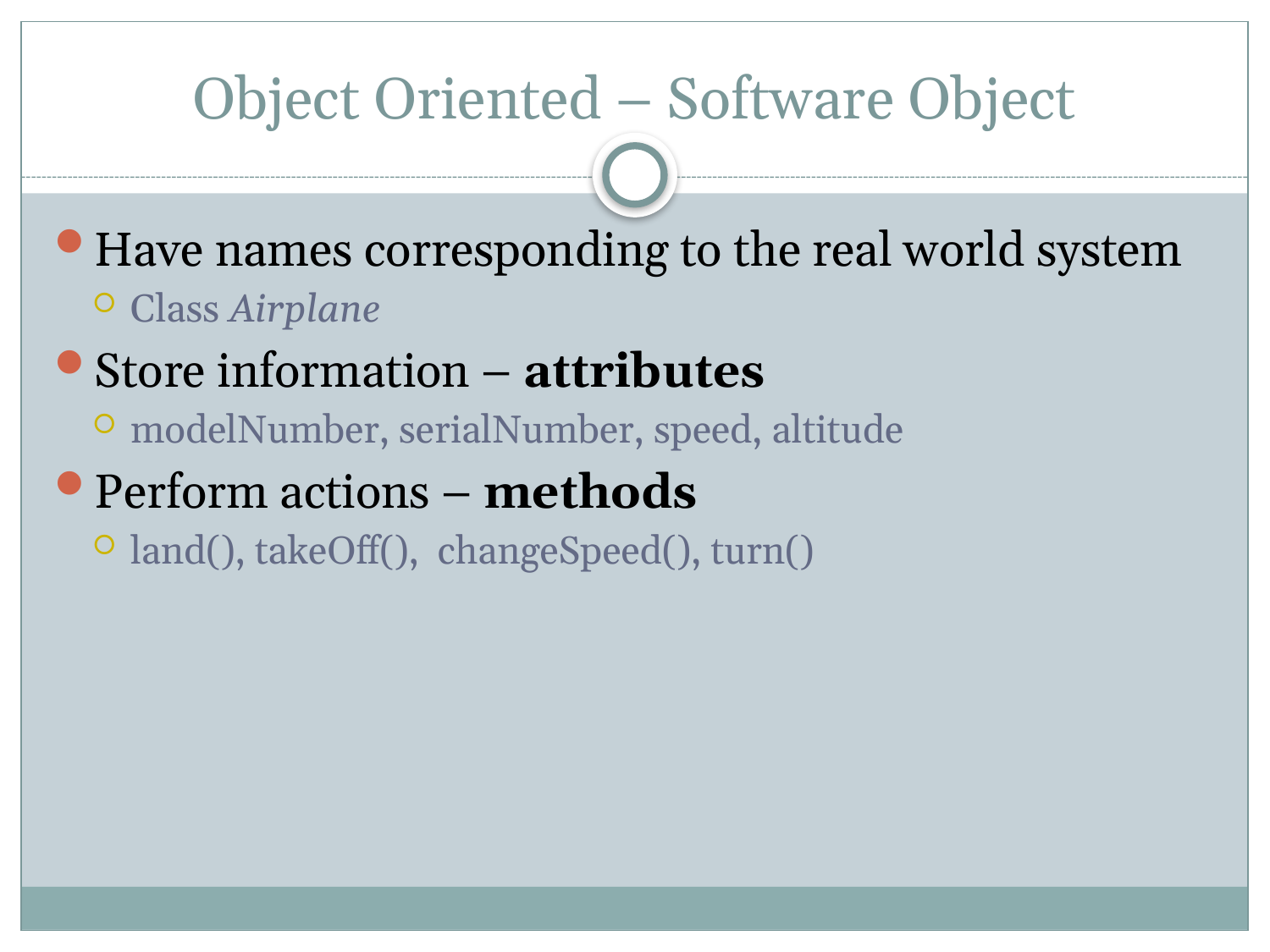

# Object Oriented – Software Object
Have names corresponding to the real world system
Class Airplane
Store information – attributes
modelNumber, serialNumber, speed, altitude
Perform actions – methods
land(), takeOff(),  changeSpeed(), turn()